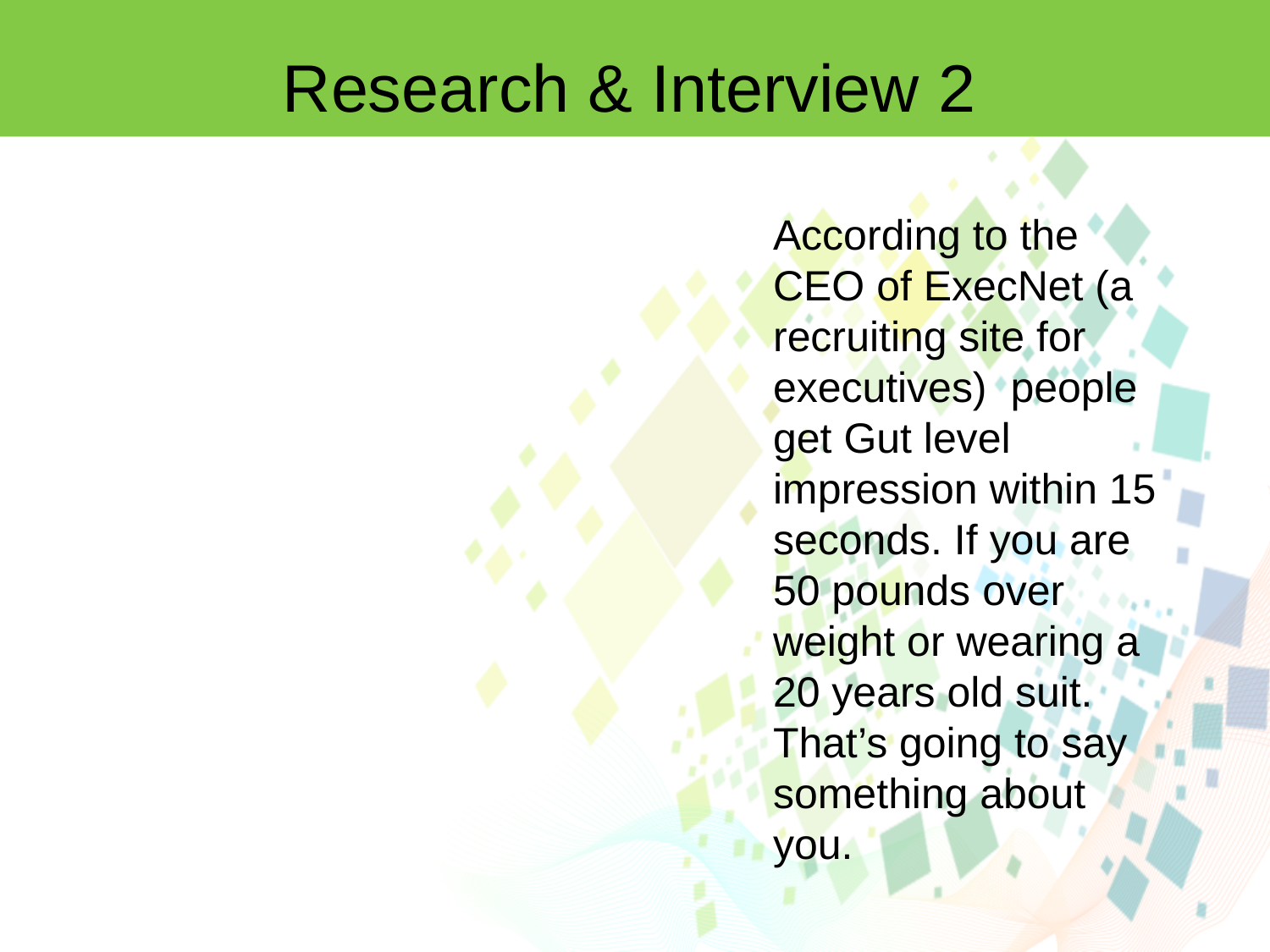

Research & Interview 2
According to the CEO of ExecNet (a recruiting site for executives)  people get Gut level impression within 15 seconds. If you are 50 pounds over weight or wearing a 20 years old suit. That’s going to say something about you.